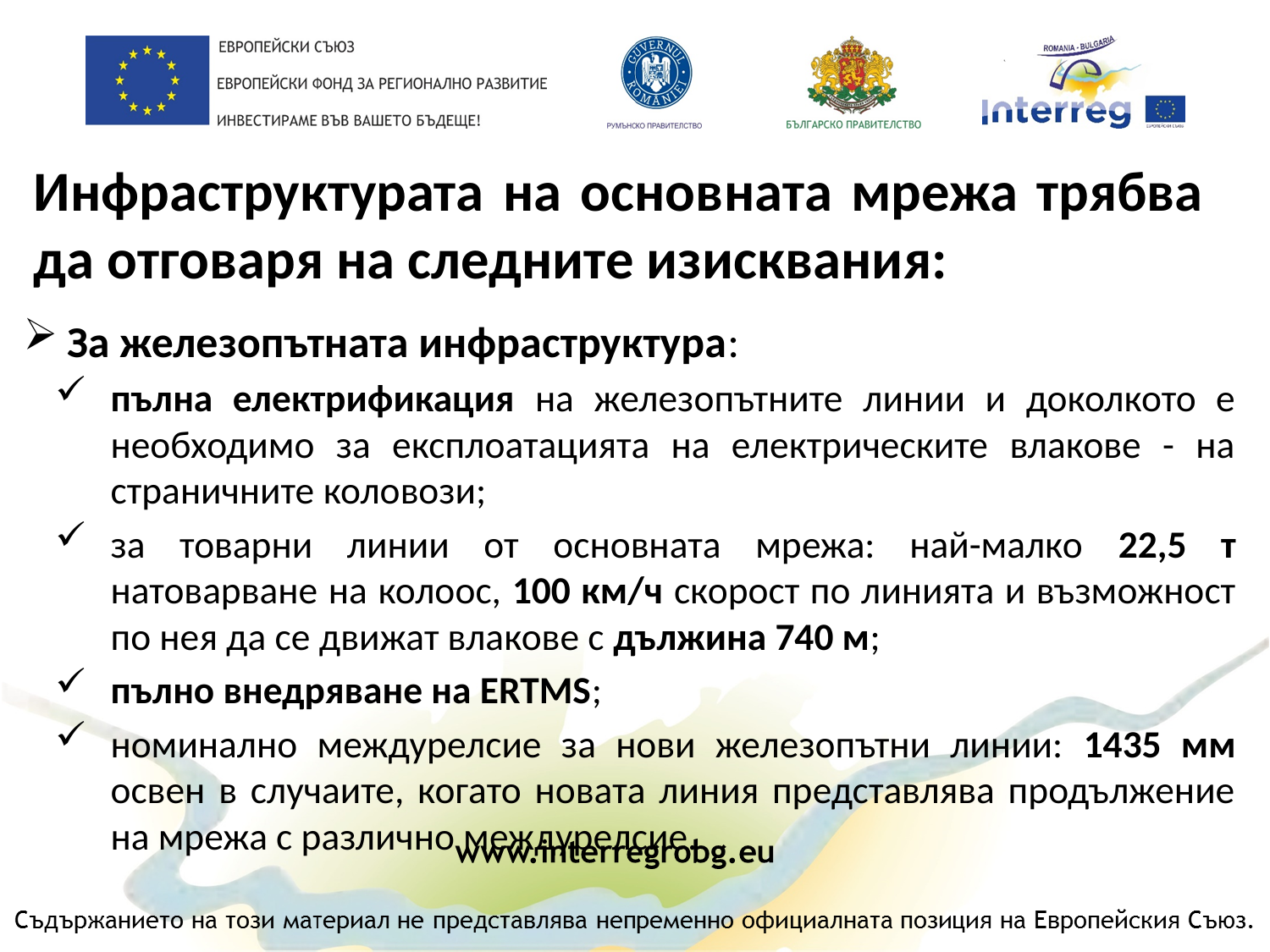

# Инфраструктурата на основната мрежа трябва да отговаря на следните изисквания:
За железопътната инфраструктура:
пълна електрификация на железопътните линии и доколкото е необходимо за експлоатацията на електрическите влакове - на страничните коловози;
за товарни линии от основната мрежа: най-малко 22,5 т натоварване на колоос, 100 км/ч скорост по линията и възможност по нея да се движат влакове с дължина 740 м;
пълно внедряване на ERTMS;
номинално междурелсие за нови железопътни линии: 1435 мм освен в случаите, когато новата линия представлява продължение на мрежа с различно междурелсие.